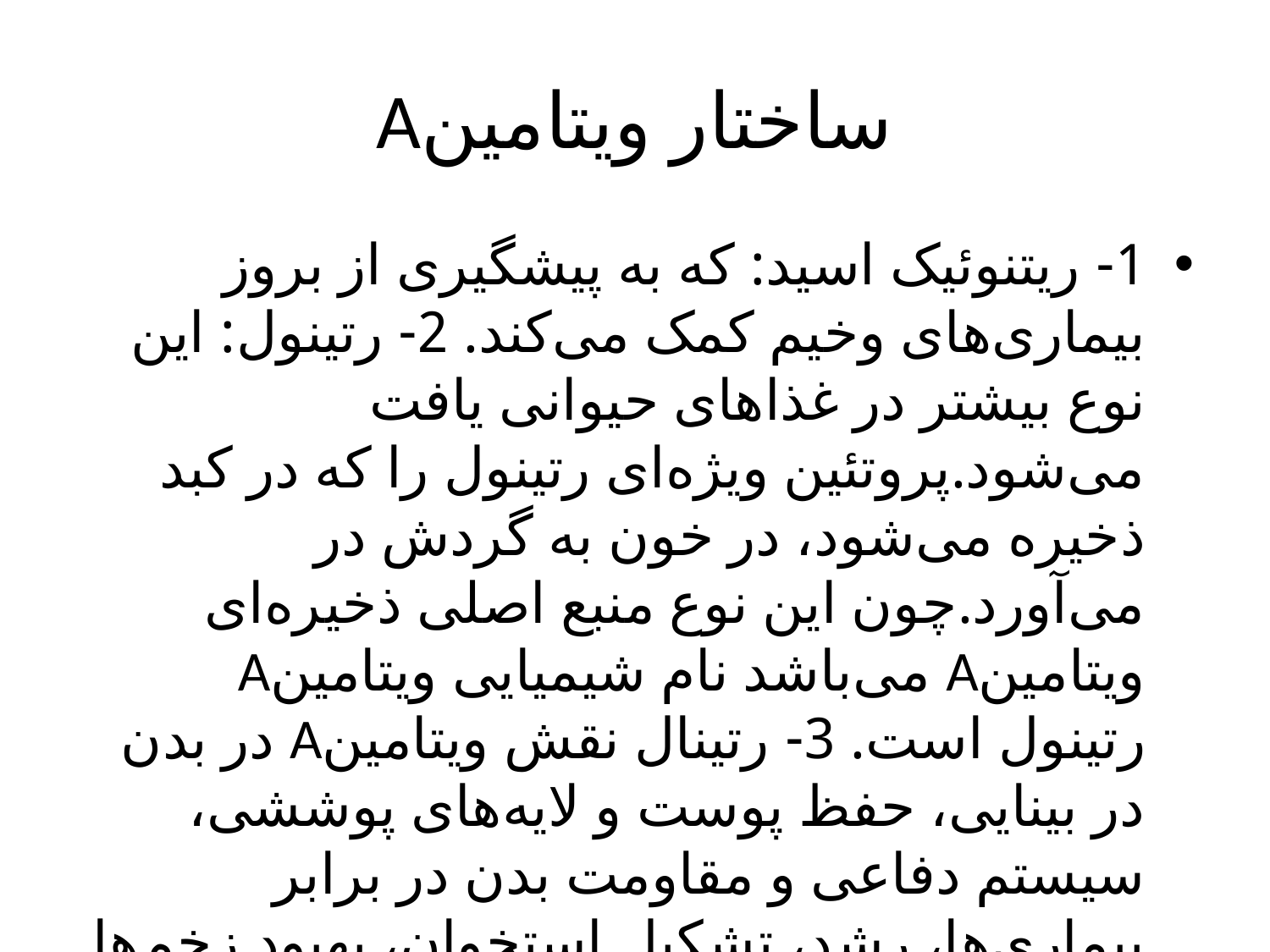

# Aساختار ویتامین
1- ریتنوئیک اسید: که به پیشگیری از بروز بیماری‌های وخیم کمک می‌کند. 2- رتینول: این نوع بیشتر در غذاهای حیوانی یافت می‌شود.پروتئین ویژه‌ای رتینول را که در کبد ذخیره می‌شود، در خون به گردش در می‌آورد.چون این نوع منبع اصلی ذخیره‌ای ویتامین‌‌A می‌باشد نام شیمیایی ویتامین‌‌A رتینول است. 3- رتینال نقش ویتامین‌‌A در بدن در بینایی، حفظ پوست و لایه‌های پوششی، سیستم دفاعی و مقاومت بدن در برابر بیماری‌ها، رشد، تشکیل استخوان، بهبود زخم‌ها موثر است.